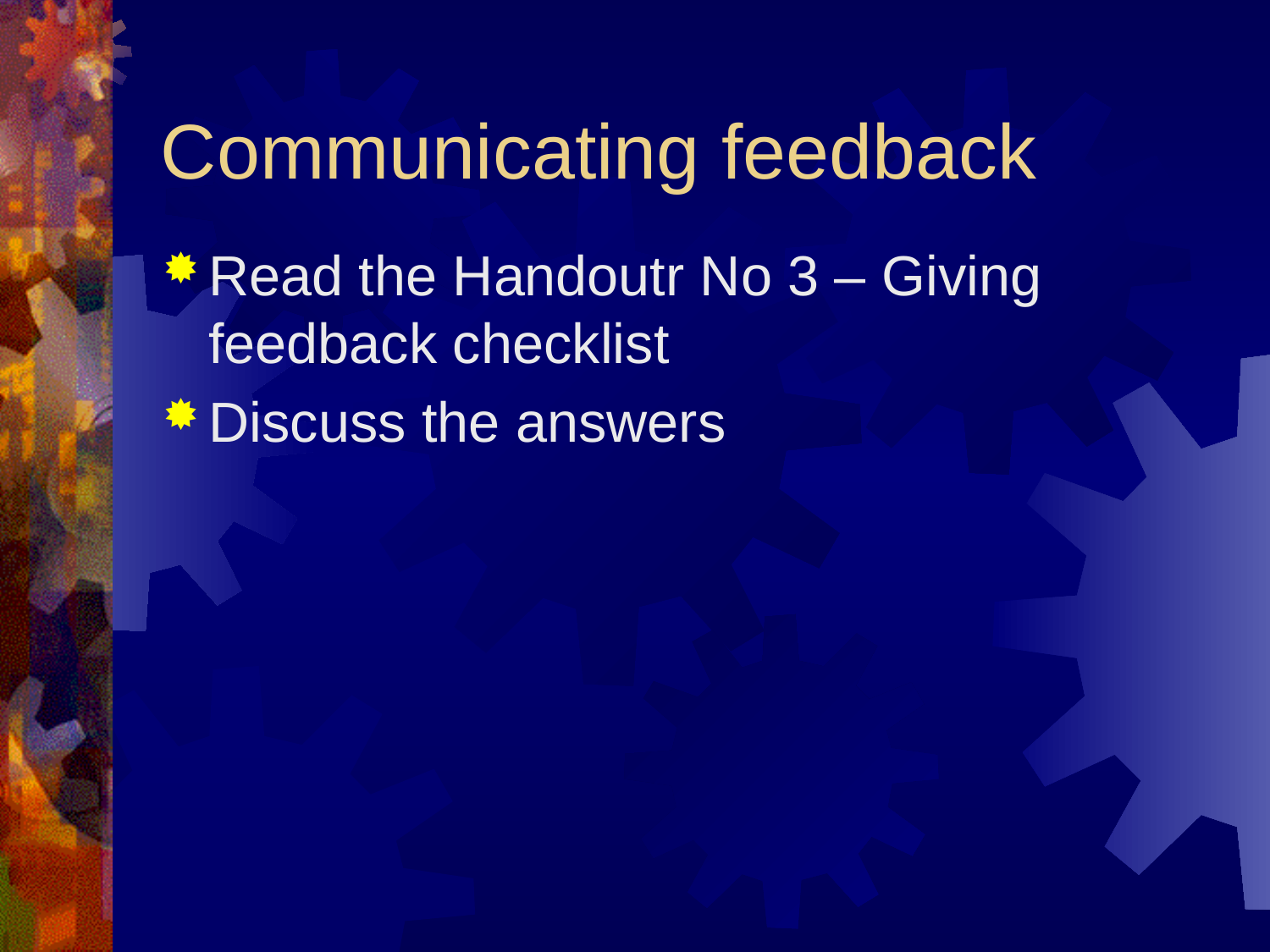

# Communicating feedback
Read the Handoutr No 3 – Giving feedback checklist
Discuss the answers